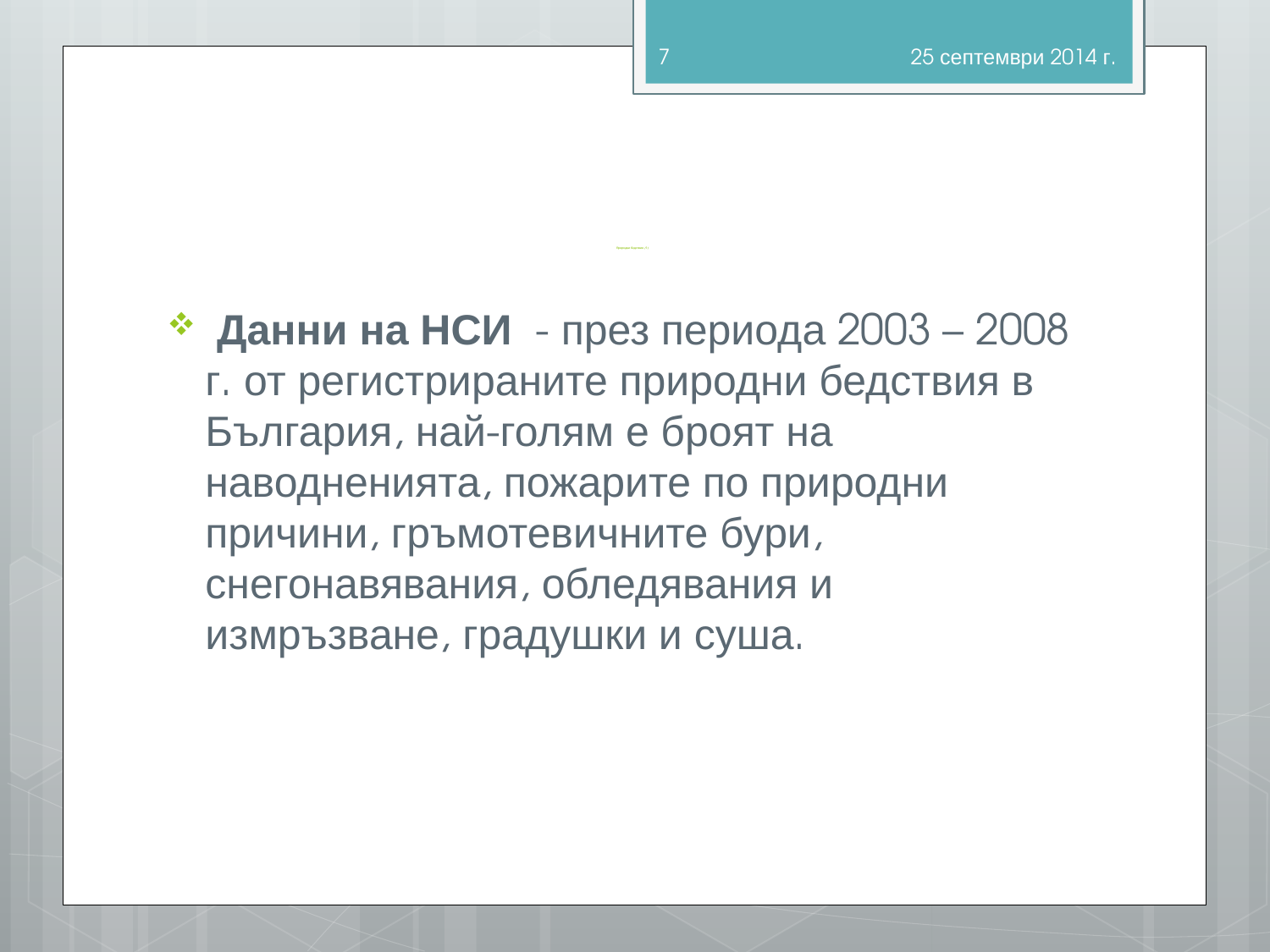

7
25 септември 2014 г.
# Природни бедствия /1/
 Данни на НСИ  - през периода 2003 – 2008 г. от регистрираните природни бедствия в България, най-голям е броят на наводненията, пожарите по природни причини, гръмотевичните бури, снегонавявания, обледявания и измръзване, градушки и суша.